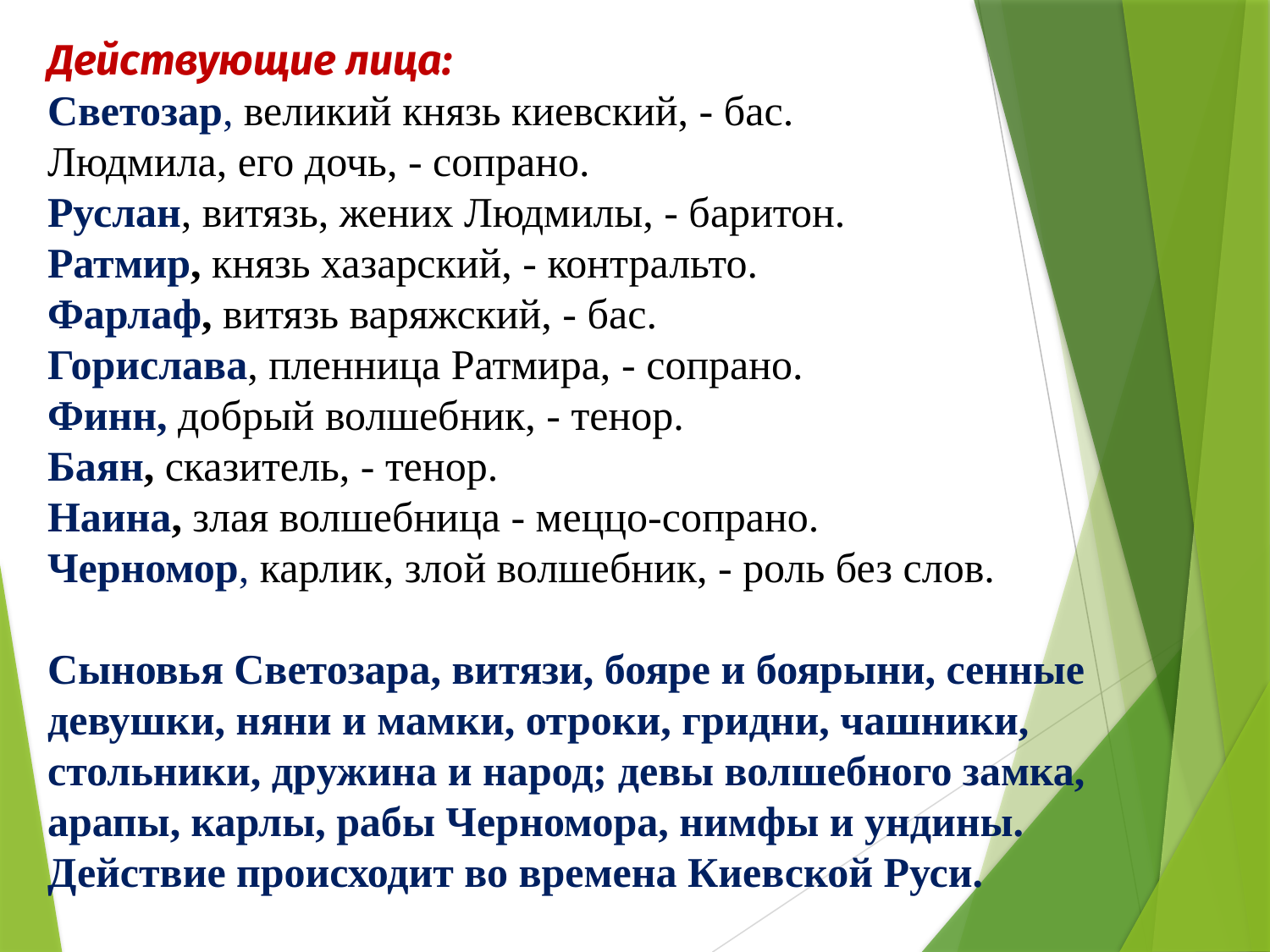

Действующие лица:
Светозар, великий князь киевский, - бас.
Людмила, его дочь, - сопрано.
Руслан, витязь, жених Людмилы, - баритон.
Ратмир, князь хазарский, - контральто.
Фарлаф, витязь варяжский, - бас.
Горислава, пленница Ратмира, - сопрано.
Финн, добрый волшебник, - тенор.
Баян, сказитель, - тенор.
Наина, злая волшебница - меццо-сопрано.
Черномор, карлик, злой волшебник, - роль без слов.
Сыновья Светозара, витязи, бояре и боярыни, сенные девушки, няни и мамки, отроки, гридни, чашники, стольники, дружина и народ; девы волшебного замка, арапы, карлы, рабы Черномора, нимфы и ундины.
Действие происходит во времена Киевской Руси.